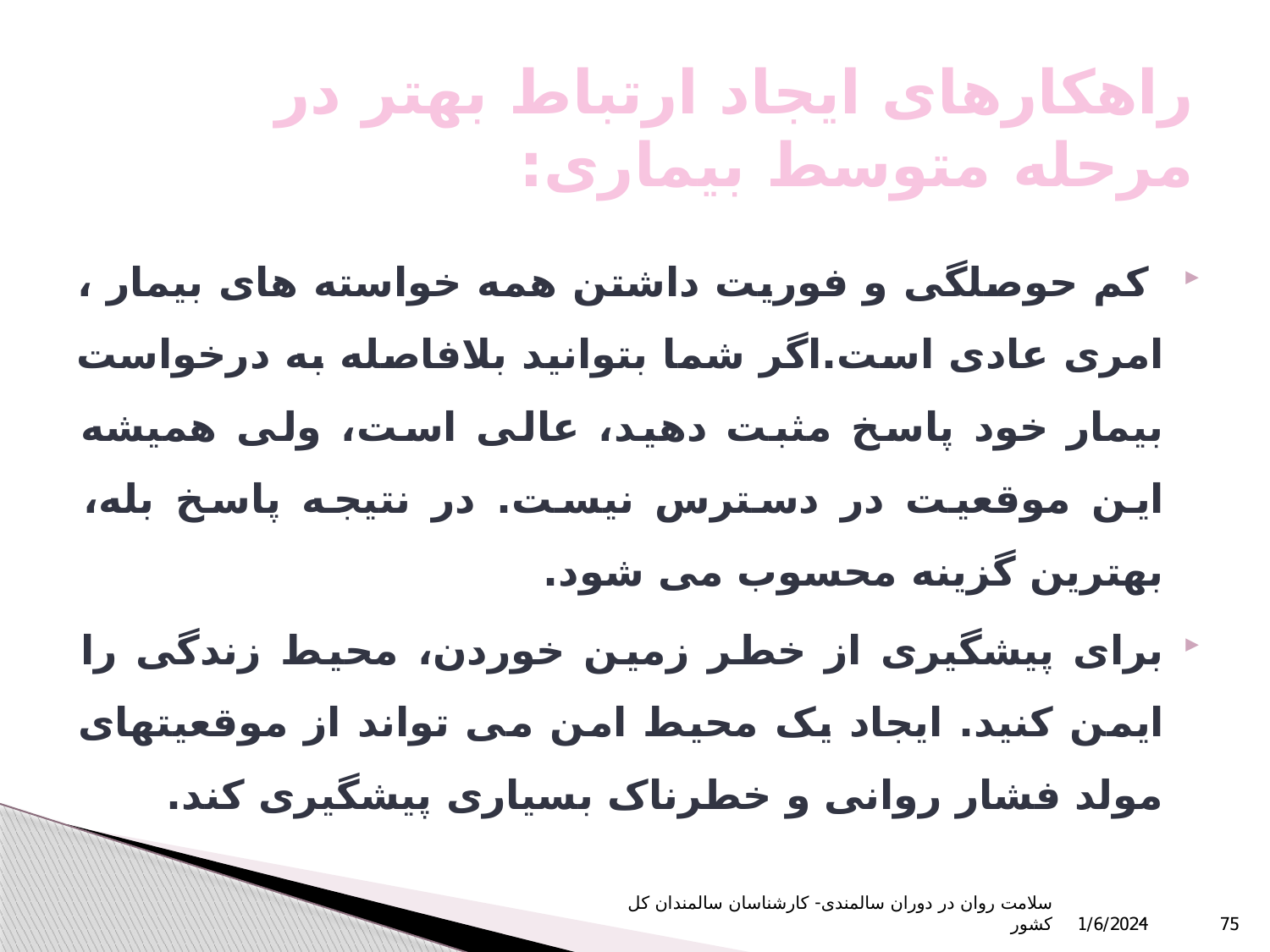

# راهکارهای ایجاد ارتباط بهتر در مرحله متوسط بیماری:
 کم حوصلگی و فوریت داشتن همه خواسته های بیمار ، امری عادی است.اگر شما بتوانید بلافاصله به درخواست بیمار خود پاسخ مثبت دهید، عالی است، ولی همیشه این موقعیت در دسترس نیست. در نتیجه پاسخ بله، بهترین گزینه محسوب می شود.
برای پیشگیری از خطر زمین خوردن، محیط زندگی را ایمن کنید. ایجاد یک محیط امن می تواند از موقعیتهای مولد فشار روانی و خطرناک بسیاری پیشگیری کند.
سلامت روان در دوران سالمندی- کارشناسان سالمندان کل کشور
1/6/2024
75